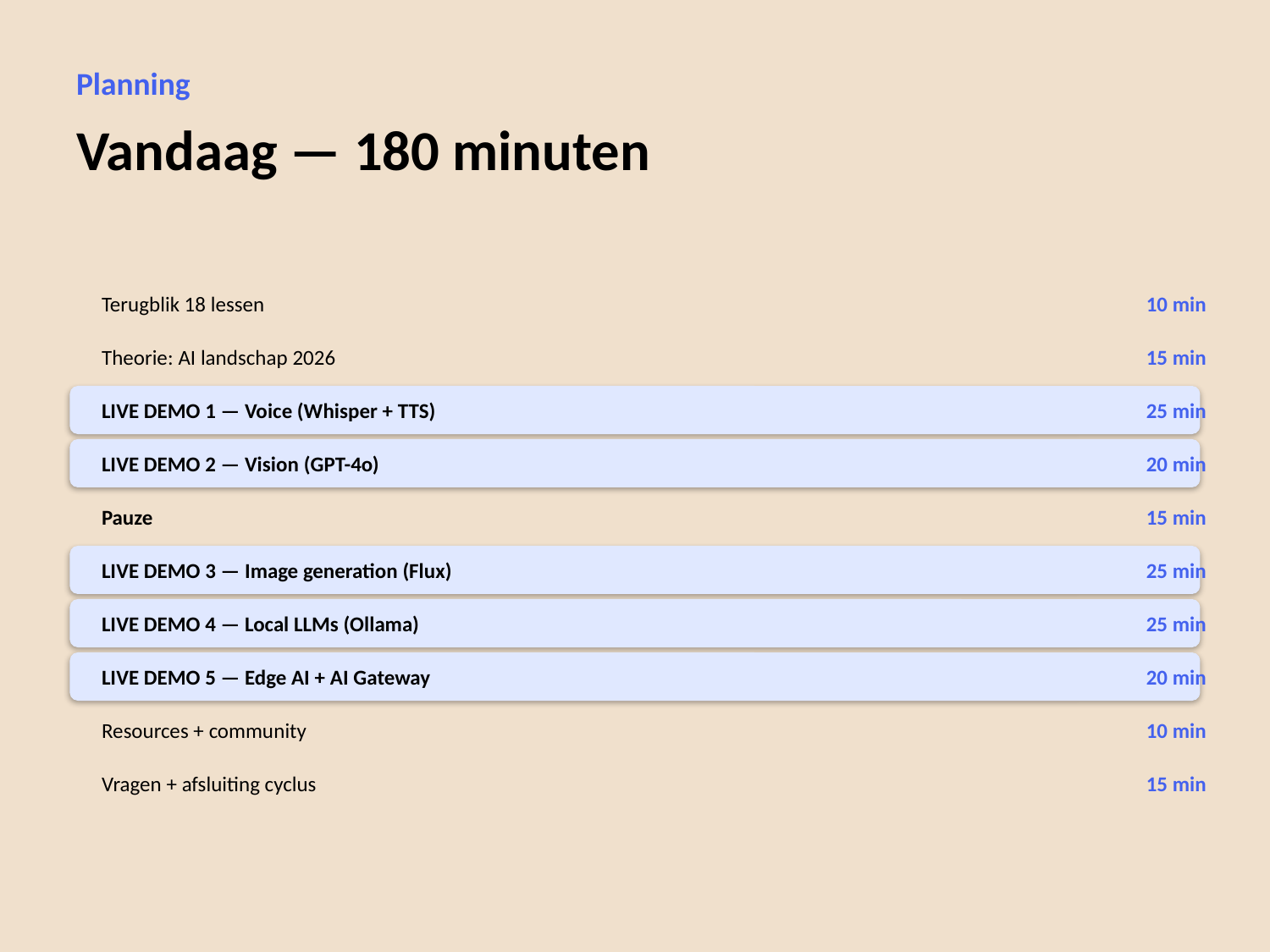

Planning
Vandaag — 180 minuten
Terugblik 18 lessen
10 min
Theorie: AI landschap 2026
15 min

LIVE DEMO 1 — Voice (Whisper + TTS)
25 min

LIVE DEMO 2 — Vision (GPT-4o)
20 min
Pauze
15 min

LIVE DEMO 3 — Image generation (Flux)
25 min

LIVE DEMO 4 — Local LLMs (Ollama)
25 min

LIVE DEMO 5 — Edge AI + AI Gateway
20 min
Resources + community
10 min
Vragen + afsluiting cyclus
15 min